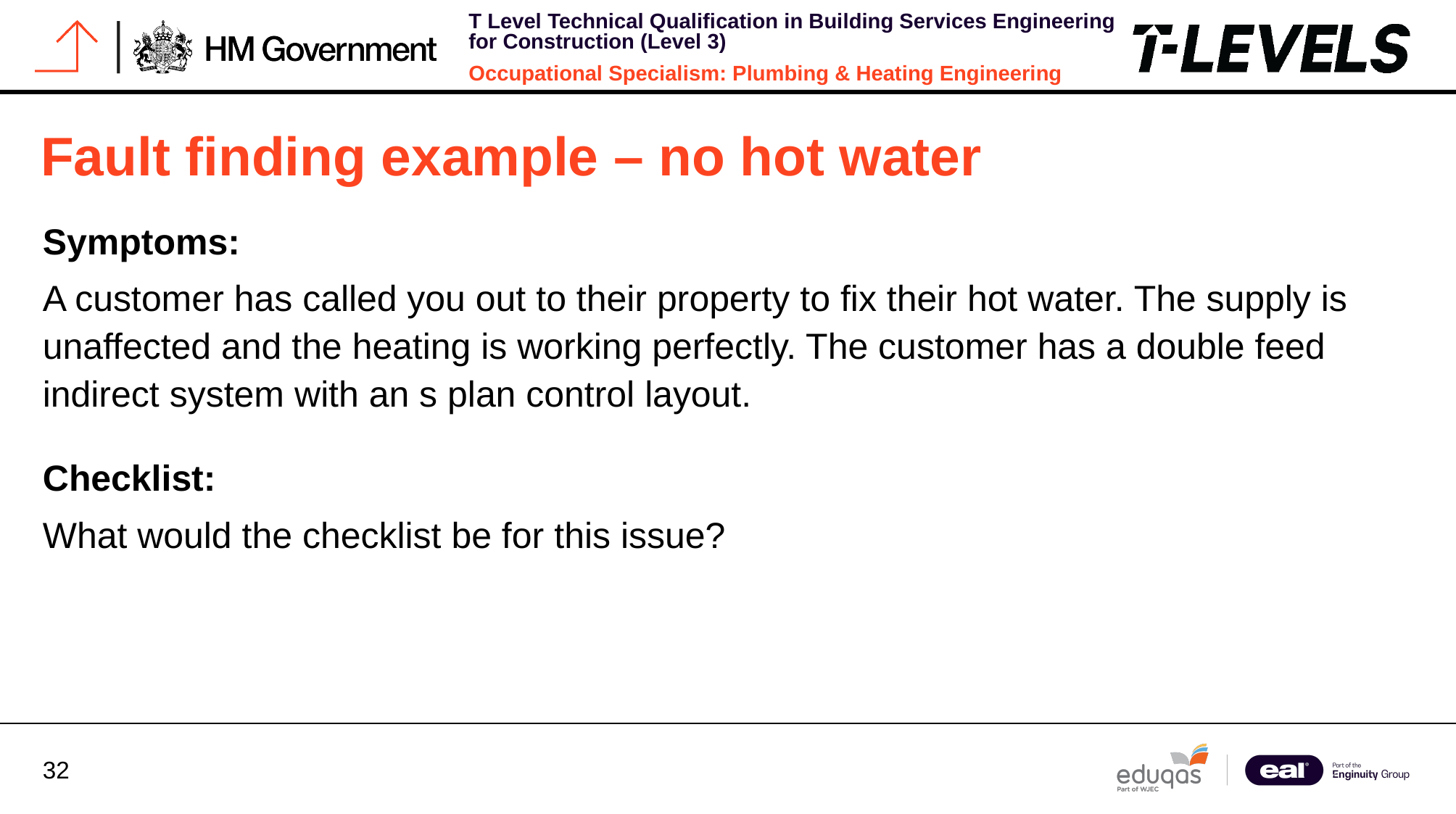

# Fault finding example – no hot water
Symptoms:
A customer has called you out to their property to fix their hot water. The supply is unaffected and the heating is working perfectly. The customer has a double feed indirect system with an s plan control layout.
Checklist:
What would the checklist be for this issue?